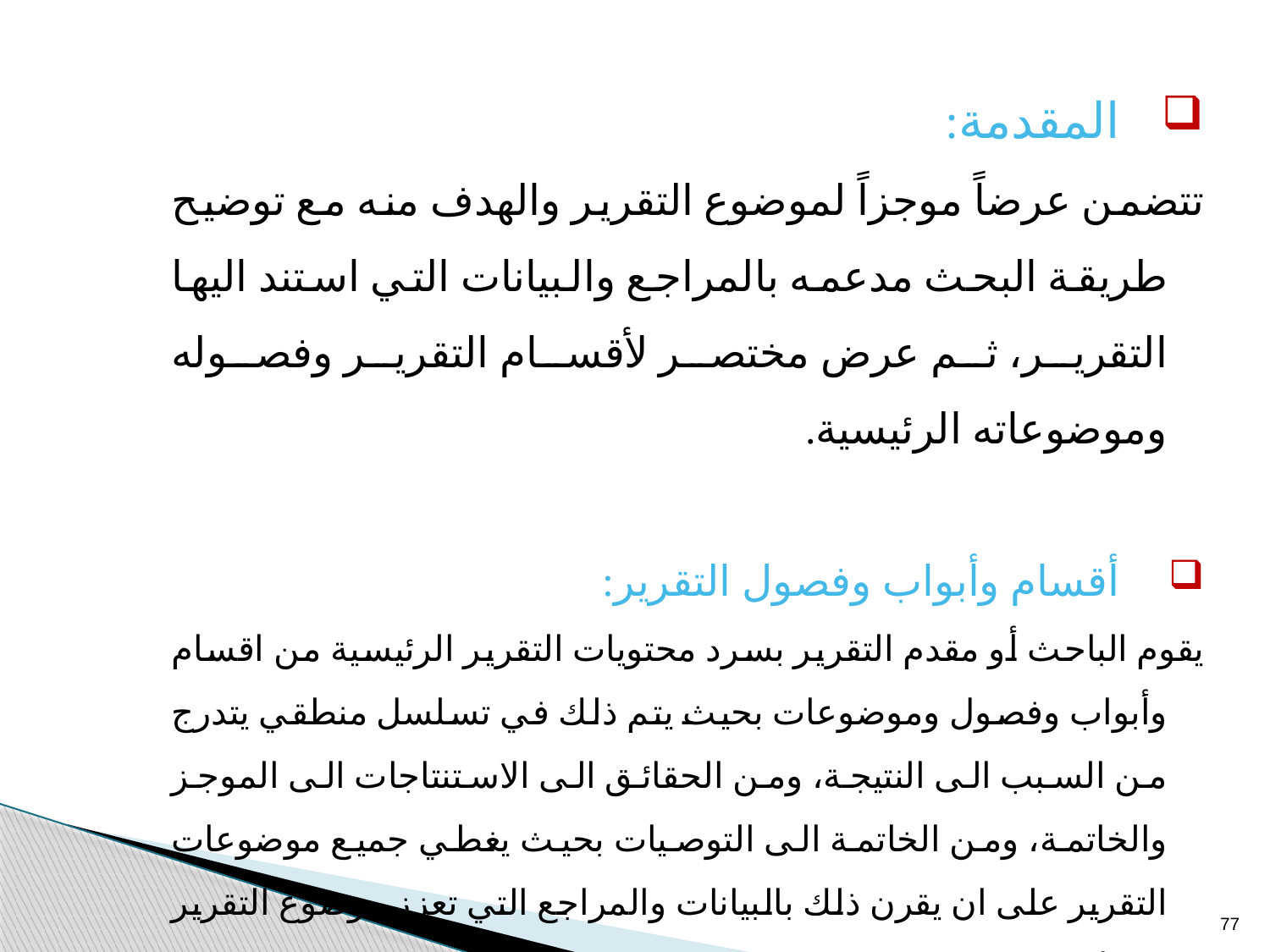

المقدمة:
تتضمن عرضاً موجزاً لموضوع التقرير والهدف منه مع توضيح طريقة البحث مدعمه بالمراجع والبيانات التي استند اليها التقرير، ثم عرض مختصر لأقسام التقرير وفصوله وموضوعاته الرئيسية.

أقسام وأبواب وفصول التقرير:
يقوم الباحث أو مقدم التقرير بسرد محتويات التقرير الرئيسية من اقسام وأبواب وفصول وموضوعات بحيث يتم ذلك في تسلسل منطقي يتدرج من السبب الى النتيجة، ومن الحقائق الى الاستنتاجات الى الموجز والخاتمة، ومن الخاتمة الى التوصيات بحيث يغطي جميع موضوعات التقرير على ان يقرن ذلك بالبيانات والمراجع التي تعزز موضوع التقرير وتسانده.

77